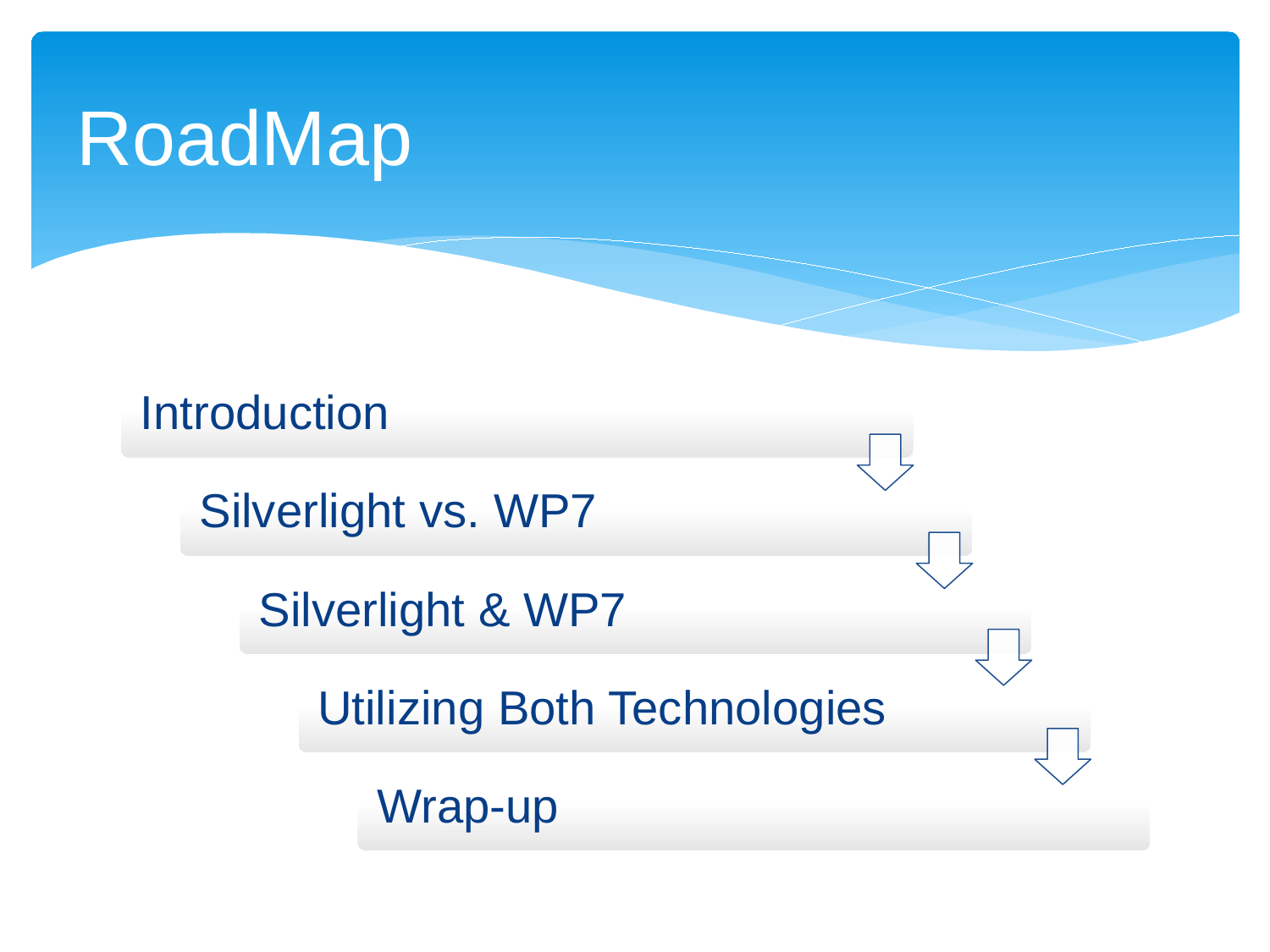

# RoadMap
Introduction
Silverlight vs. WP7
Silverlight & WP7
Utilizing Both Technologies
Wrap-up